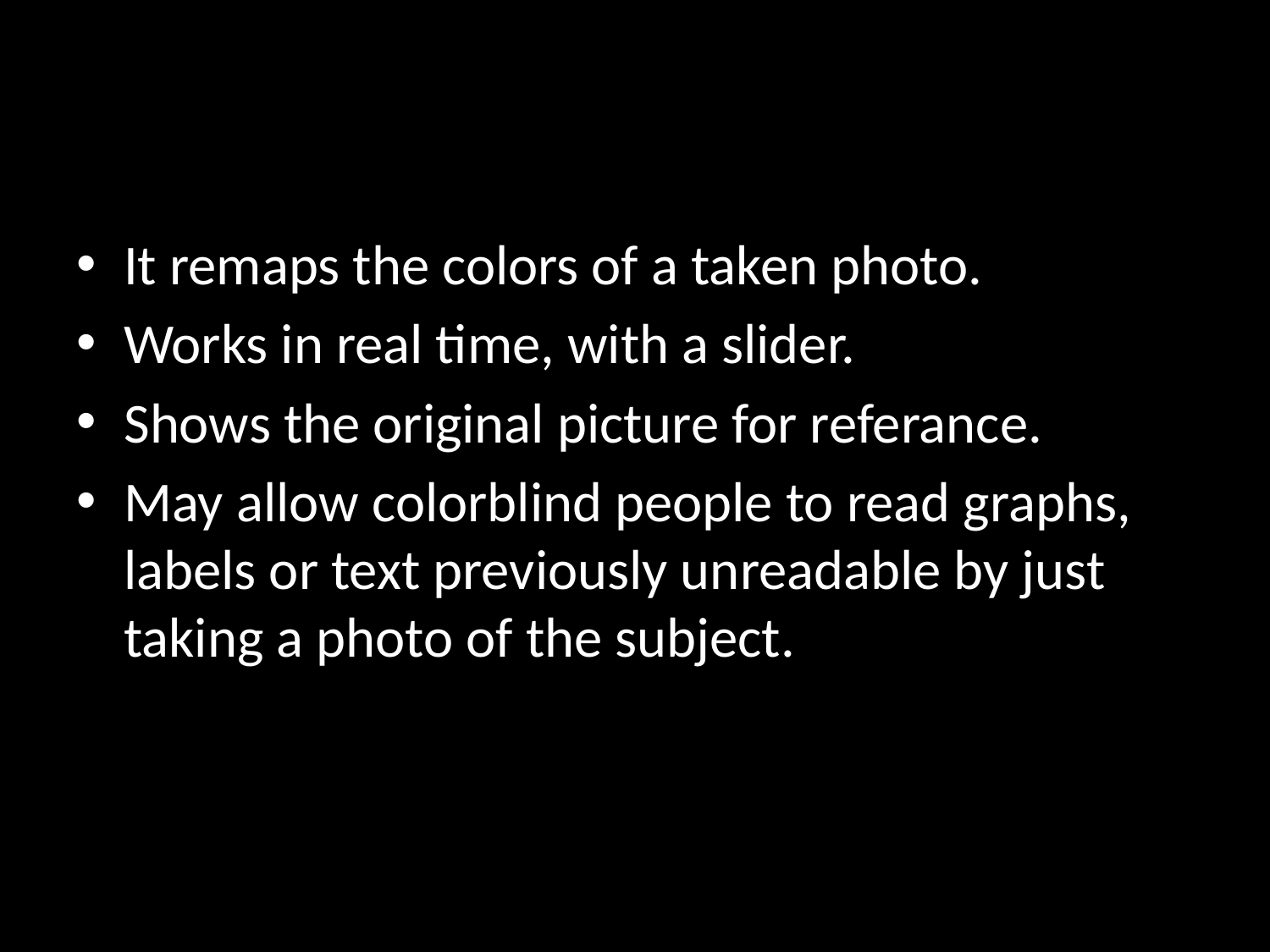

It remaps the colors of a taken photo.
Works in real time, with a slider.
Shows the original picture for referance.
May allow colorblind people to read graphs, labels or text previously unreadable by just taking a photo of the subject.